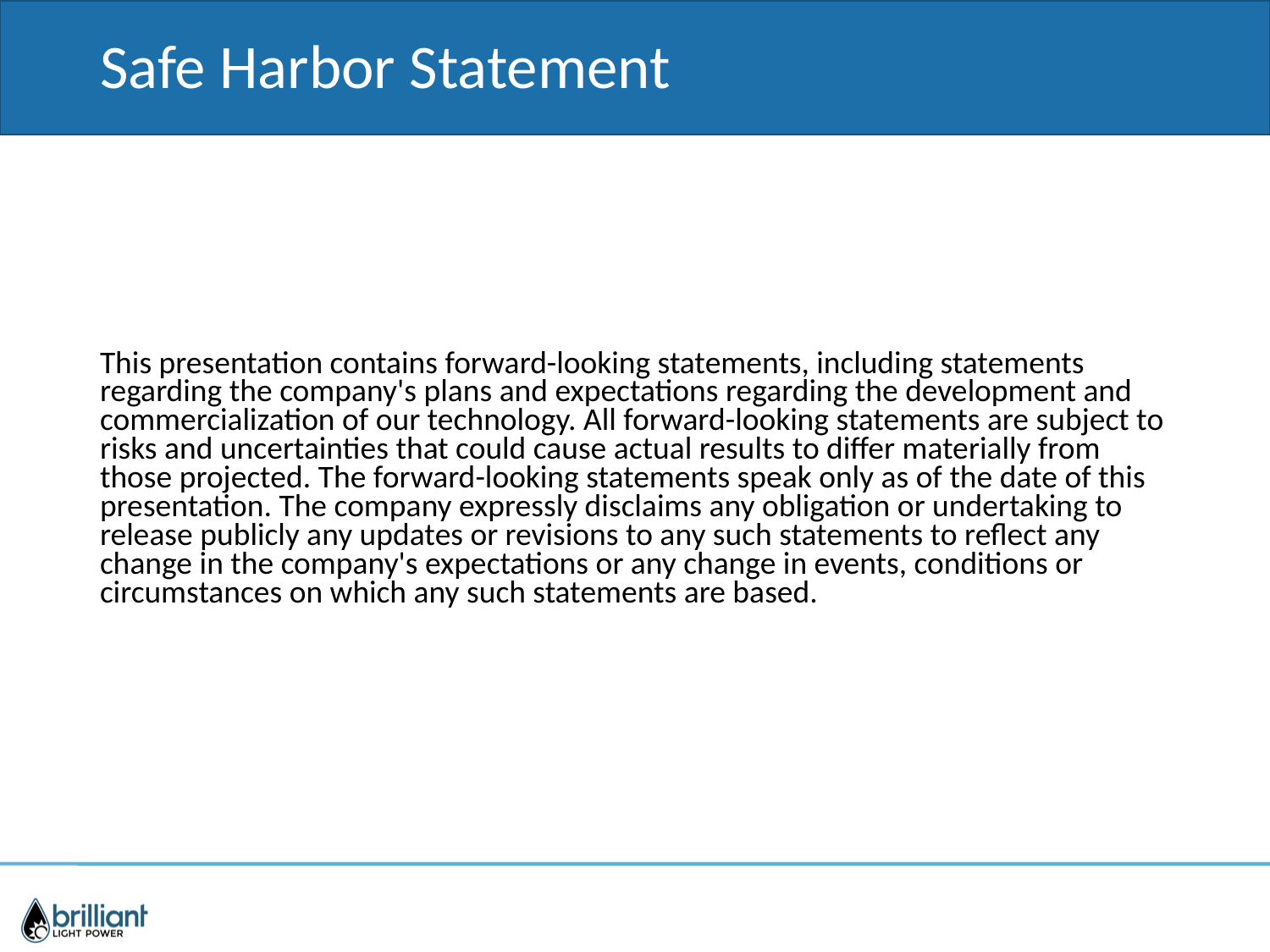

# Safe Harbor Statement
This presentation contains forward-looking statements, including statements regarding the company's plans and expectations regarding the development and commercialization of our technology. All forward-looking statements are subject to risks and uncertainties that could cause actual results to differ materially from those projected. The forward-looking statements speak only as of the date of this presentation. The company expressly disclaims any obligation or undertaking to release publicly any updates or revisions to any such statements to reflect any change in the company's expectations or any change in events, conditions or circumstances on which any such statements are based.
2